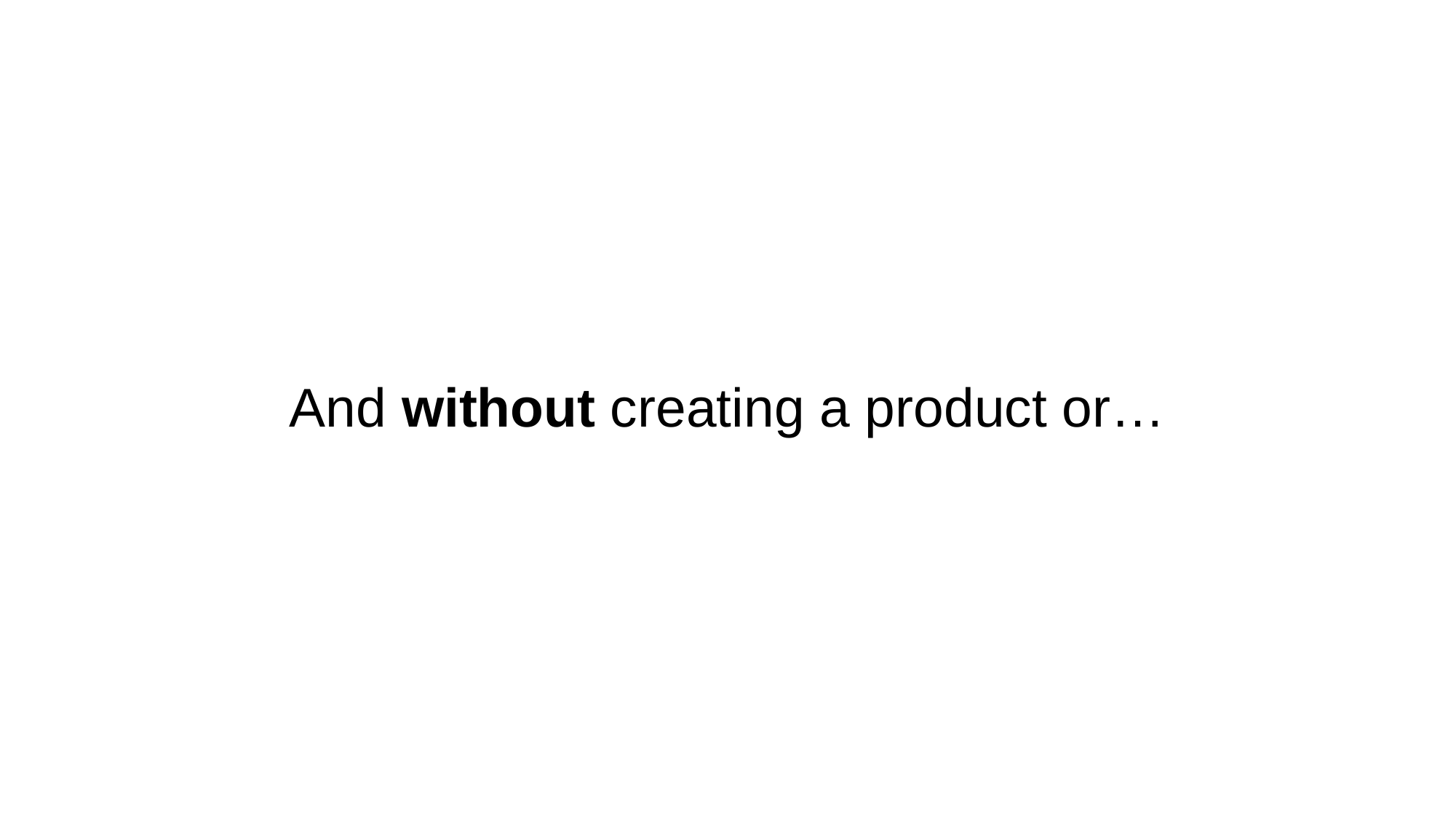

# And without creating a product or…